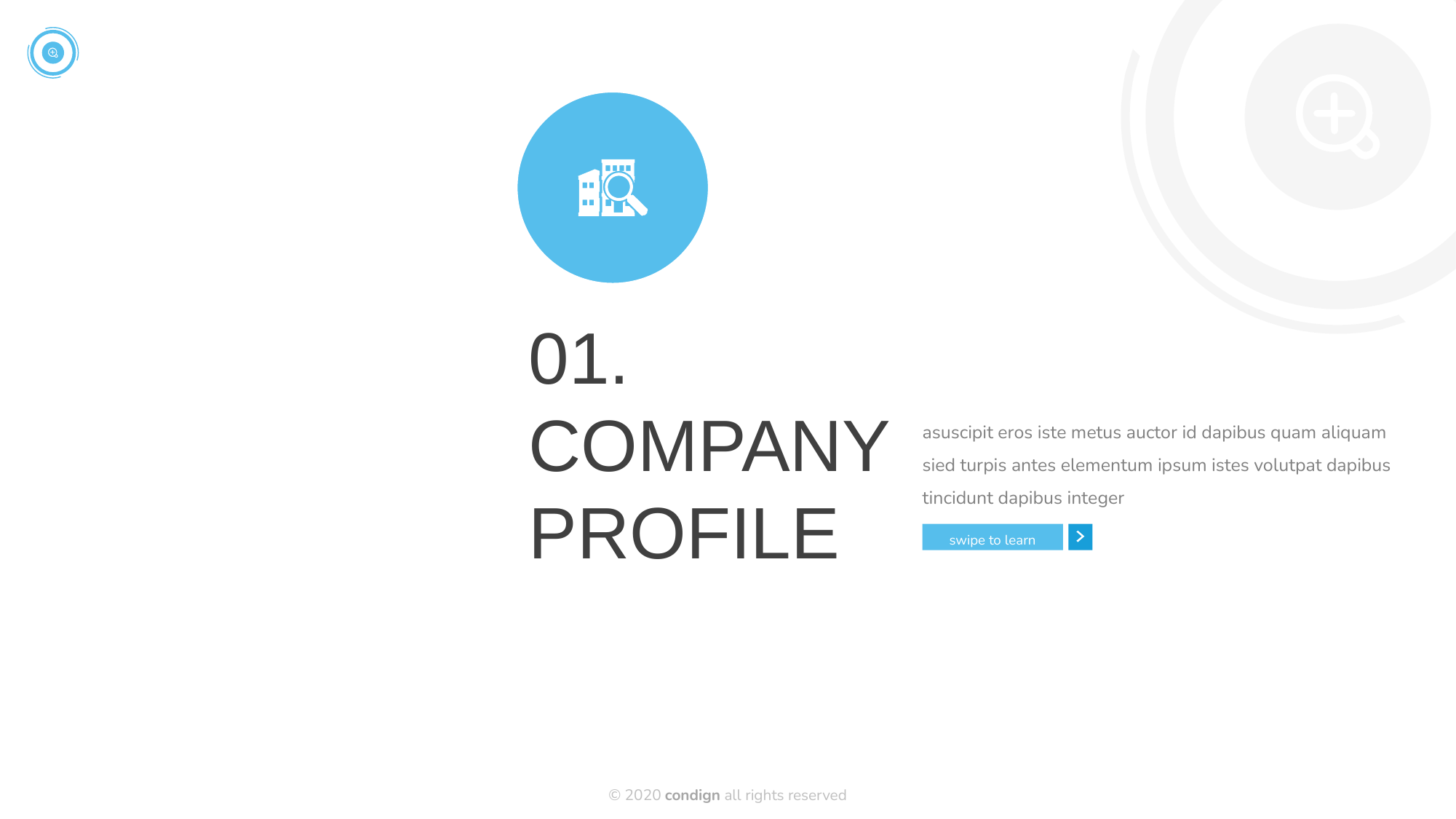

01.
COMPANY
PROFILE
asuscipit eros iste metus auctor id dapibus quam aliquam sied turpis antes elementum ipsum istes volutpat dapibus tincidunt dapibus integer
swipe to learn

© 2020 condign all rights reserved